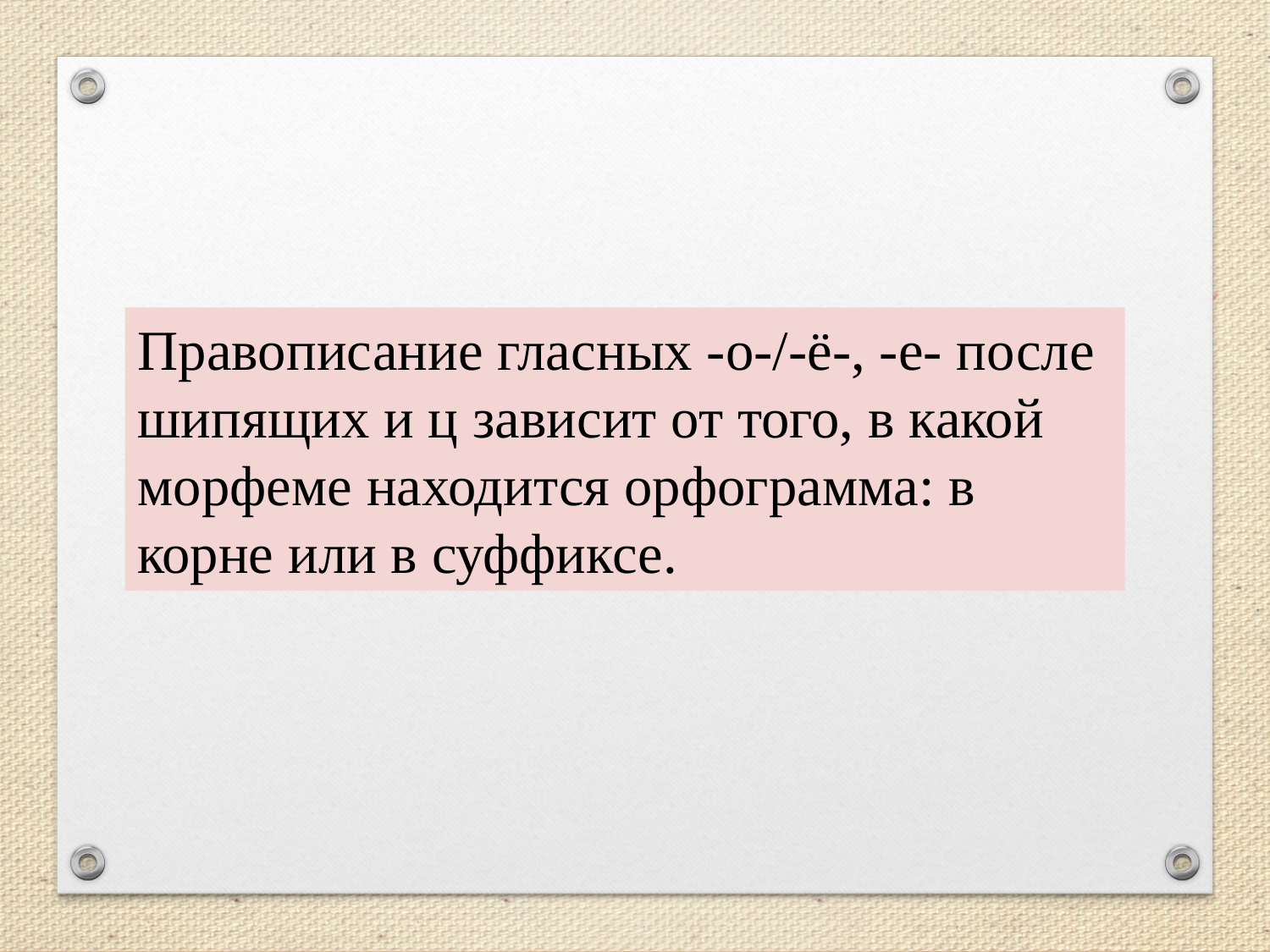

Правописание гласных -о-/-ё-, -е- после шипящих и ц зависит от того, в какой морфеме находится орфограмма: в корне или в суффиксе.